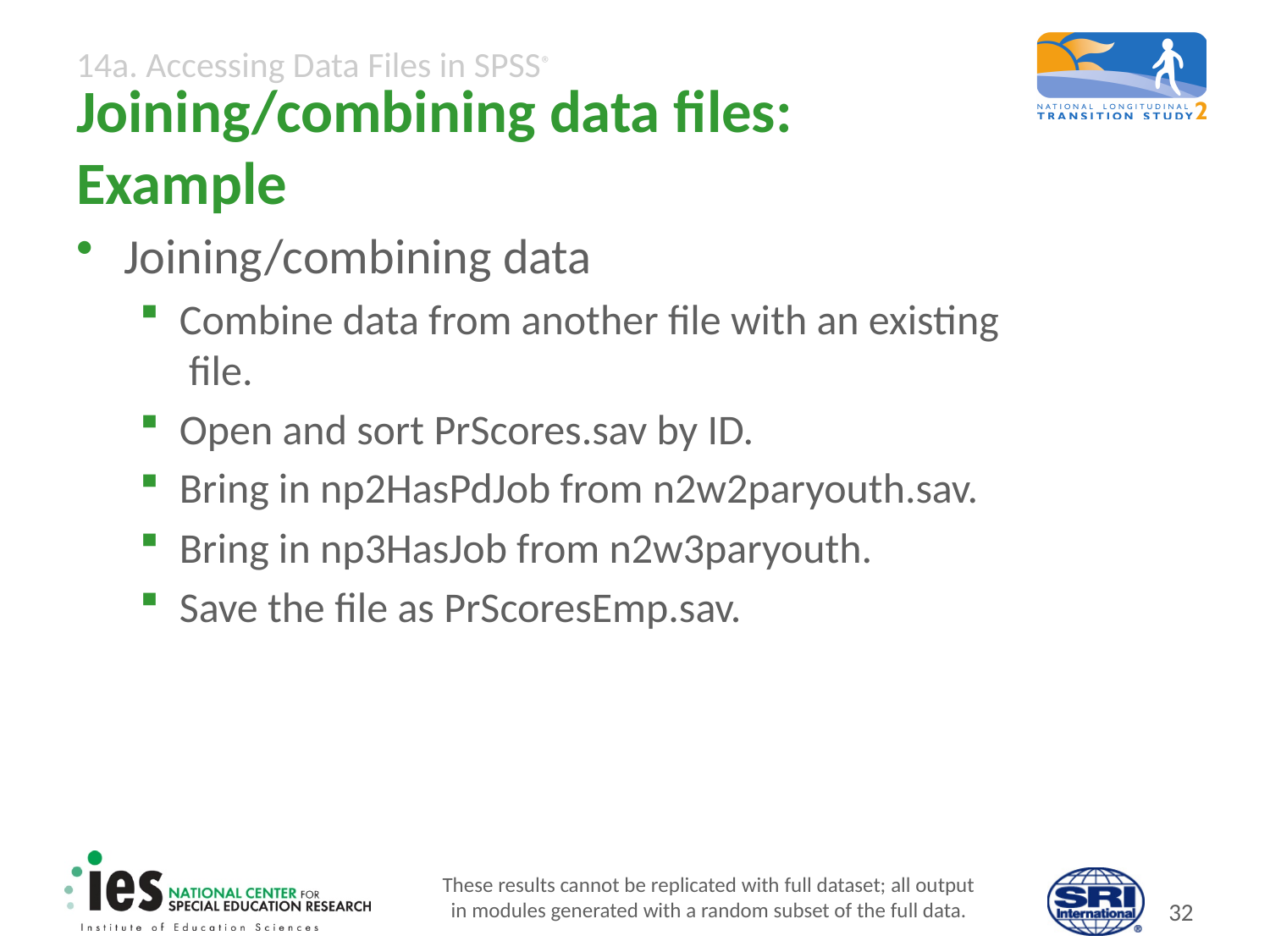

# Joining/combining data files: Example
Joining/combining data
Combine data from another file with an existing
 file.
Open and sort PrScores.sav by ID.
Bring in np2HasPdJob from n2w2paryouth.sav.
Bring in np3HasJob from n2w3paryouth.
Save the file as PrScoresEmp.sav.
These results cannot be replicated with full dataset; all output
in modules generated with a random subset of the full data.
32